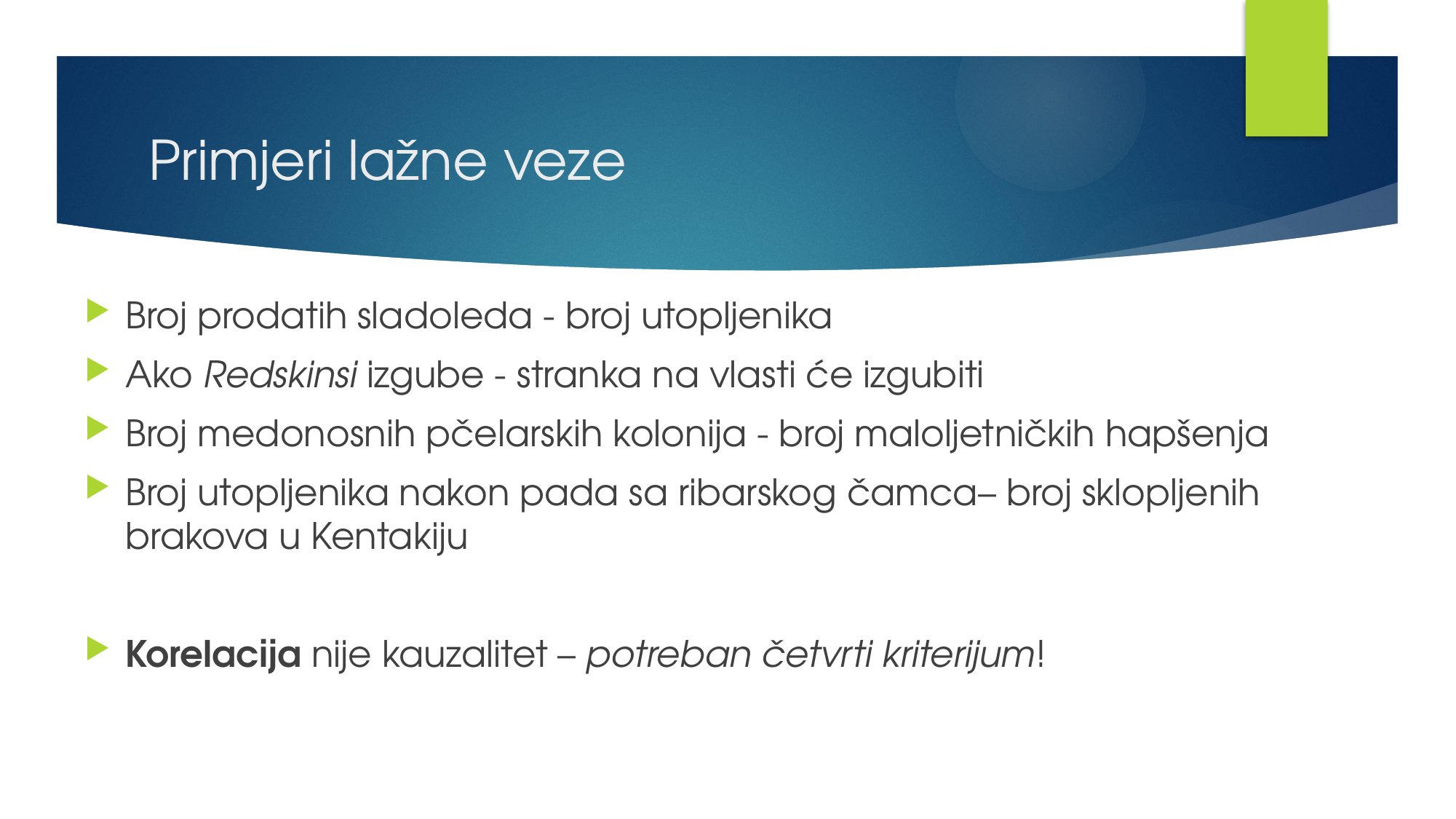

# Primjeri lažne veze
Broj prodatih sladoleda - broj utopljenika
Ako Redskinsi izgube - stranka na vlasti će izgubiti
Broj medonosnih pčelarskih kolonija - broj maloljetničkih hapšenja
Broj utopljenika nakon pada sa ribarskog čamca– broj sklopljenih brakova u Kentakiju

Korelacija nije kauzalitet – potreban četvrti kriterijum!